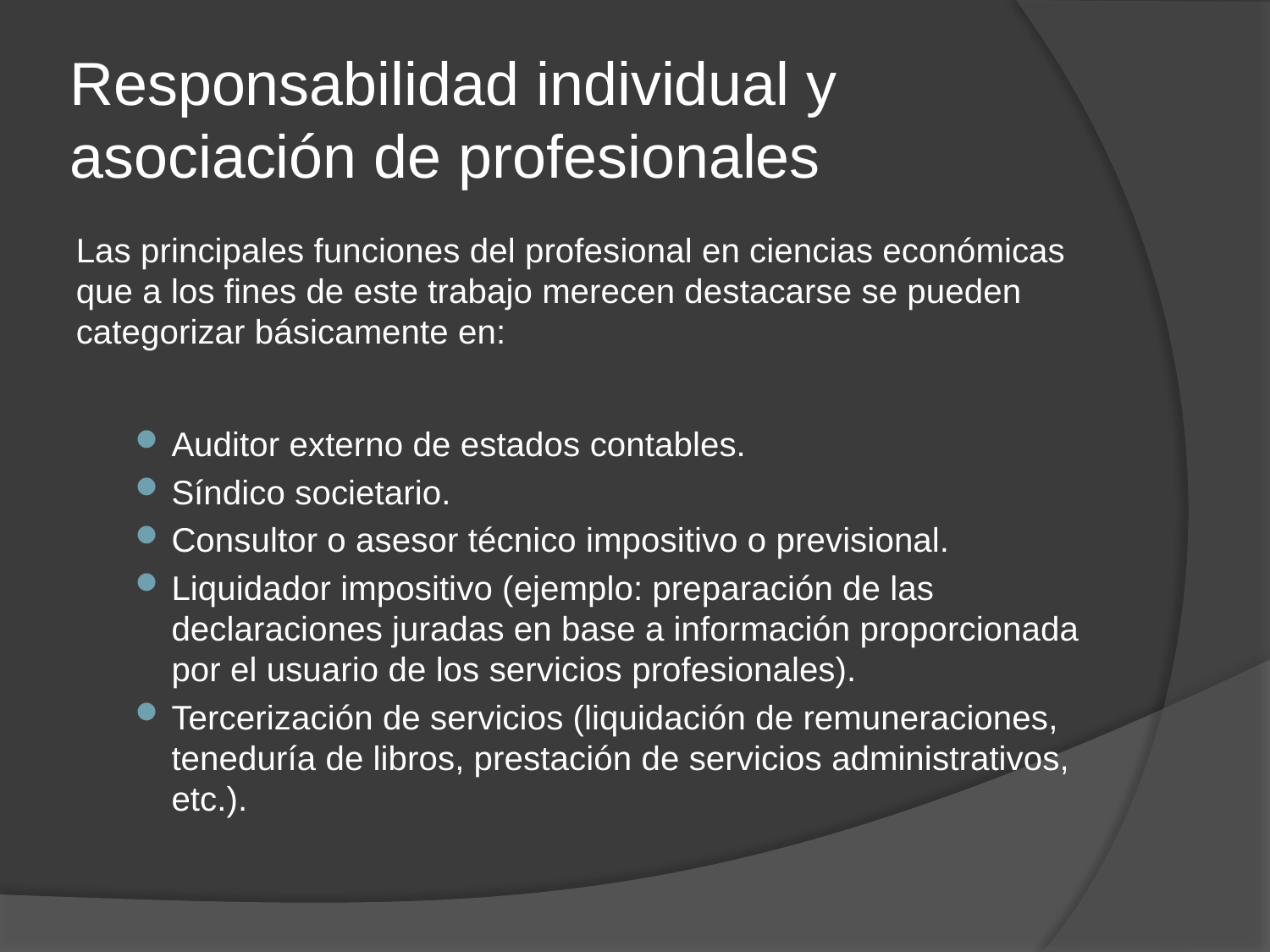

# Responsabilidad individual y asociación de profesionales
Las principales funciones del profesional en ciencias económicas que a los fines de este trabajo merecen destacarse se pueden categorizar básicamente en:

Auditor externo de estados contables.
Síndico societario.
Consultor o asesor técnico impositivo o previsional.
Liquidador impositivo (ejemplo: preparación de las declaraciones juradas en base a información proporcionada por el usuario de los servicios profesionales).
Tercerización de servicios (liquidación de remuneraciones, teneduría de libros, prestación de servicios administrativos, etc.).